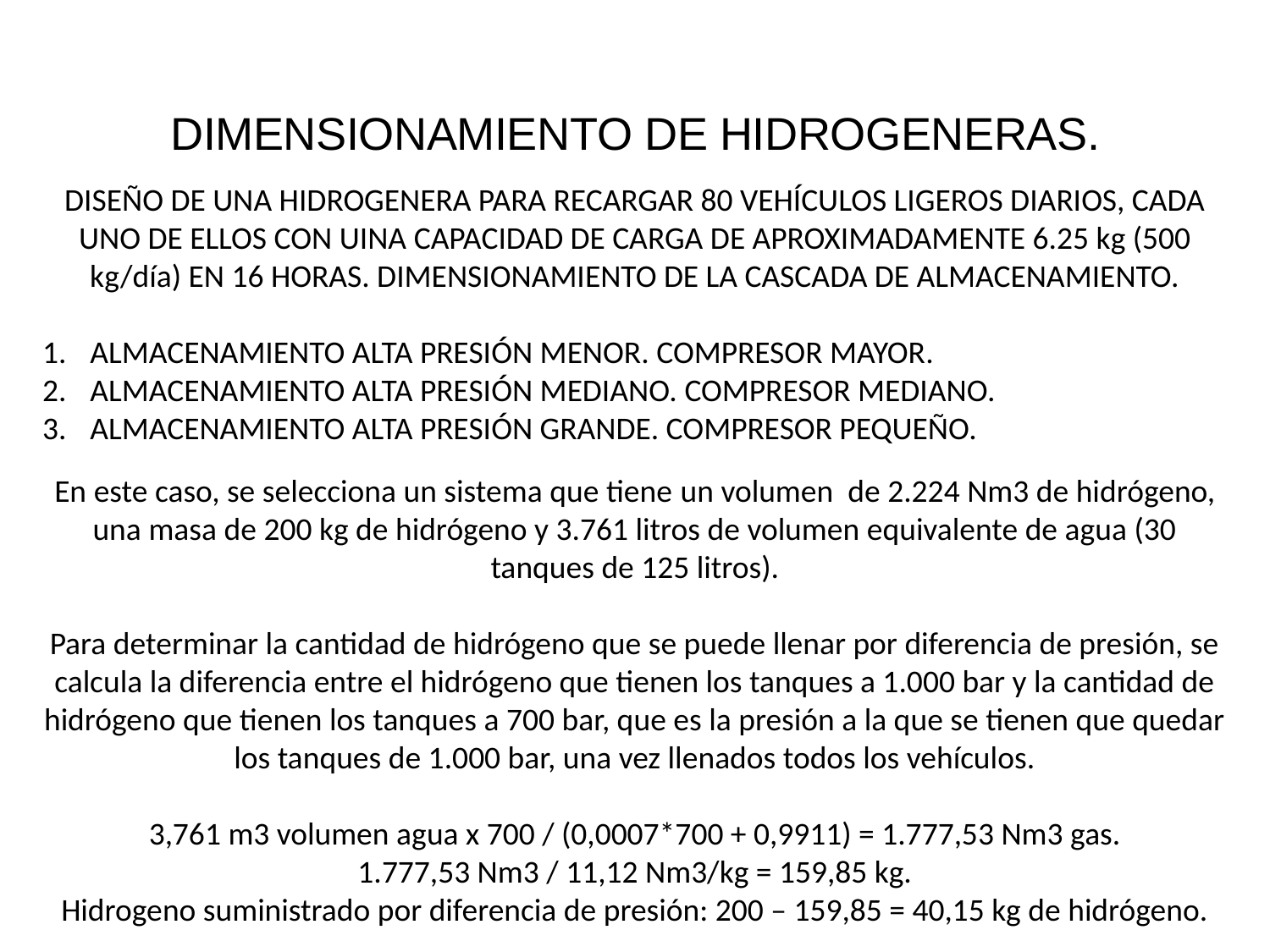

DIMENSIONAMIENTO DE HIDROGENERAS.
DISEÑO DE UNA HIDROGENERA PARA RECARGAR 80 VEHÍCULOS LIGEROS DIARIOS, CADA UNO DE ELLOS CON UINA CAPACIDAD DE CARGA DE APROXIMADAMENTE 6.25 kg (500 kg/día) EN 16 HORAS. DIMENSIONAMIENTO DE LA CASCADA DE ALMACENAMIENTO.

ALMACENAMIENTO ALTA PRESIÓN MENOR. COMPRESOR MAYOR.
ALMACENAMIENTO ALTA PRESIÓN MEDIANO. COMPRESOR MEDIANO.
ALMACENAMIENTO ALTA PRESIÓN GRANDE. COMPRESOR PEQUEÑO.
En este caso, se selecciona un sistema que tiene un volumen  de 2.224 Nm3 de hidrógeno, una masa de 200 kg de hidrógeno y 3.761 litros de volumen equivalente de agua (30 tanques de 125 litros).

Para determinar la cantidad de hidrógeno que se puede llenar por diferencia de presión, se calcula la diferencia entre el hidrógeno que tienen los tanques a 1.000 bar y la cantidad de hidrógeno que tienen los tanques a 700 bar, que es la presión a la que se tienen que quedar los tanques de 1.000 bar, una vez llenados todos los vehículos.

3,761 m3 volumen agua x 700 / (0,0007*700 + 0,9911) = 1.777,53 Nm3 gas.
1.777,53 Nm3 / 11,12 Nm3/kg = 159,85 kg.
Hidrogeno suministrado por diferencia de presión: 200 – 159,85 = 40,15 kg de hidrógeno.
DISEÑO BÁSICO DE INSTALACIONES RELACIONADAS CON H2 Y PILAS DECOMBUSTIBLE.